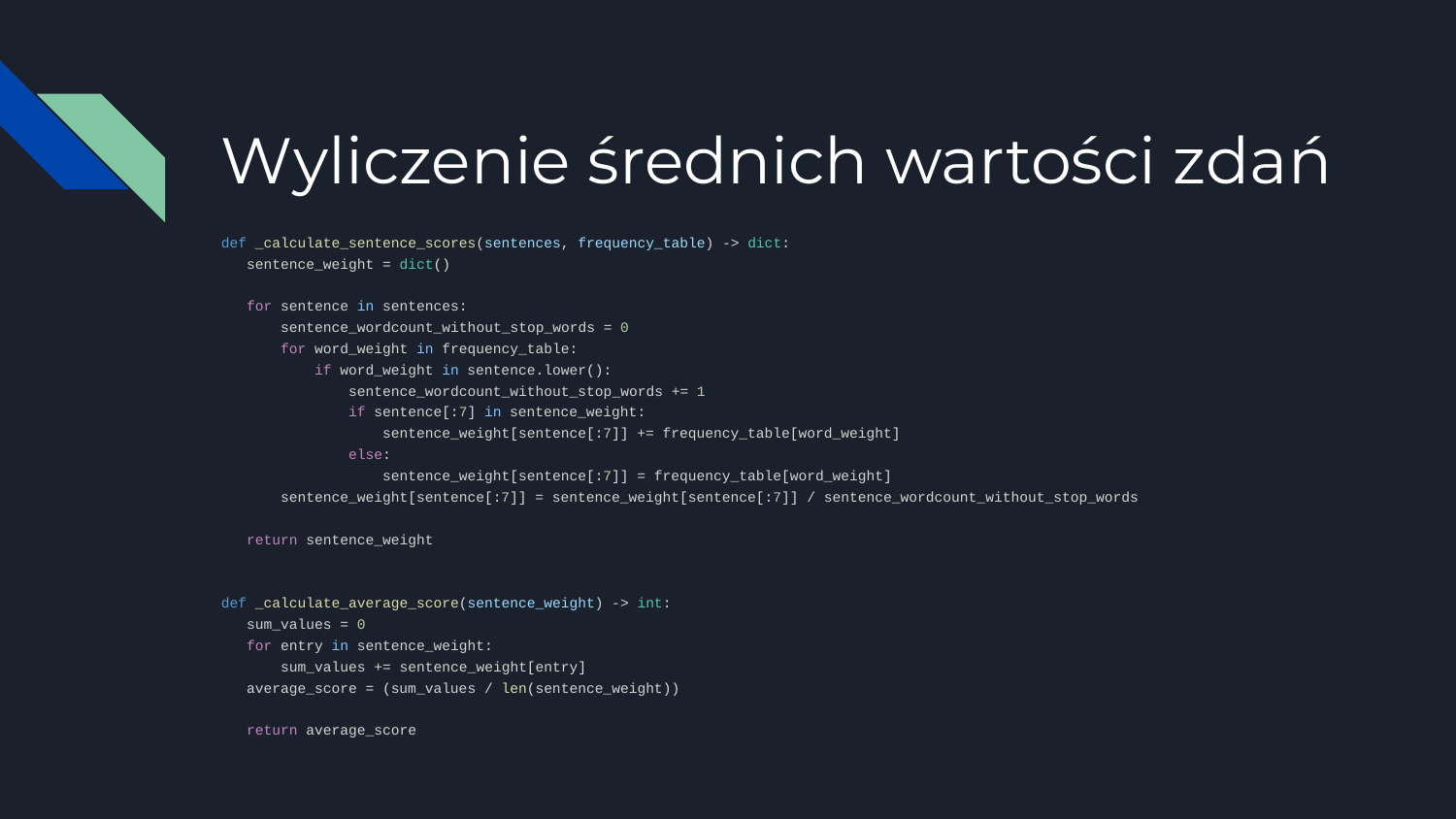

# Wyliczenie średnich wartości zdań
def _calculate_sentence_scores(sentences, frequency_table) -> dict:
   sentence_weight = dict()

   for sentence in sentences:
       sentence_wordcount_without_stop_words = 0
       for word_weight in frequency_table:
           if word_weight in sentence.lower():
               sentence_wordcount_without_stop_words += 1
               if sentence[:7] in sentence_weight:
                   sentence_weight[sentence[:7]] += frequency_table[word_weight]
               else:
                   sentence_weight[sentence[:7]] = frequency_table[word_weight]
       sentence_weight[sentence[:7]] = sentence_weight[sentence[:7]] / sentence_wordcount_without_stop_words

   return sentence_weight

def _calculate_average_score(sentence_weight) -> int:
   sum_values = 0
   for entry in sentence_weight:
       sum_values += sentence_weight[entry]
   average_score = (sum_values / len(sentence_weight))

   return average_score